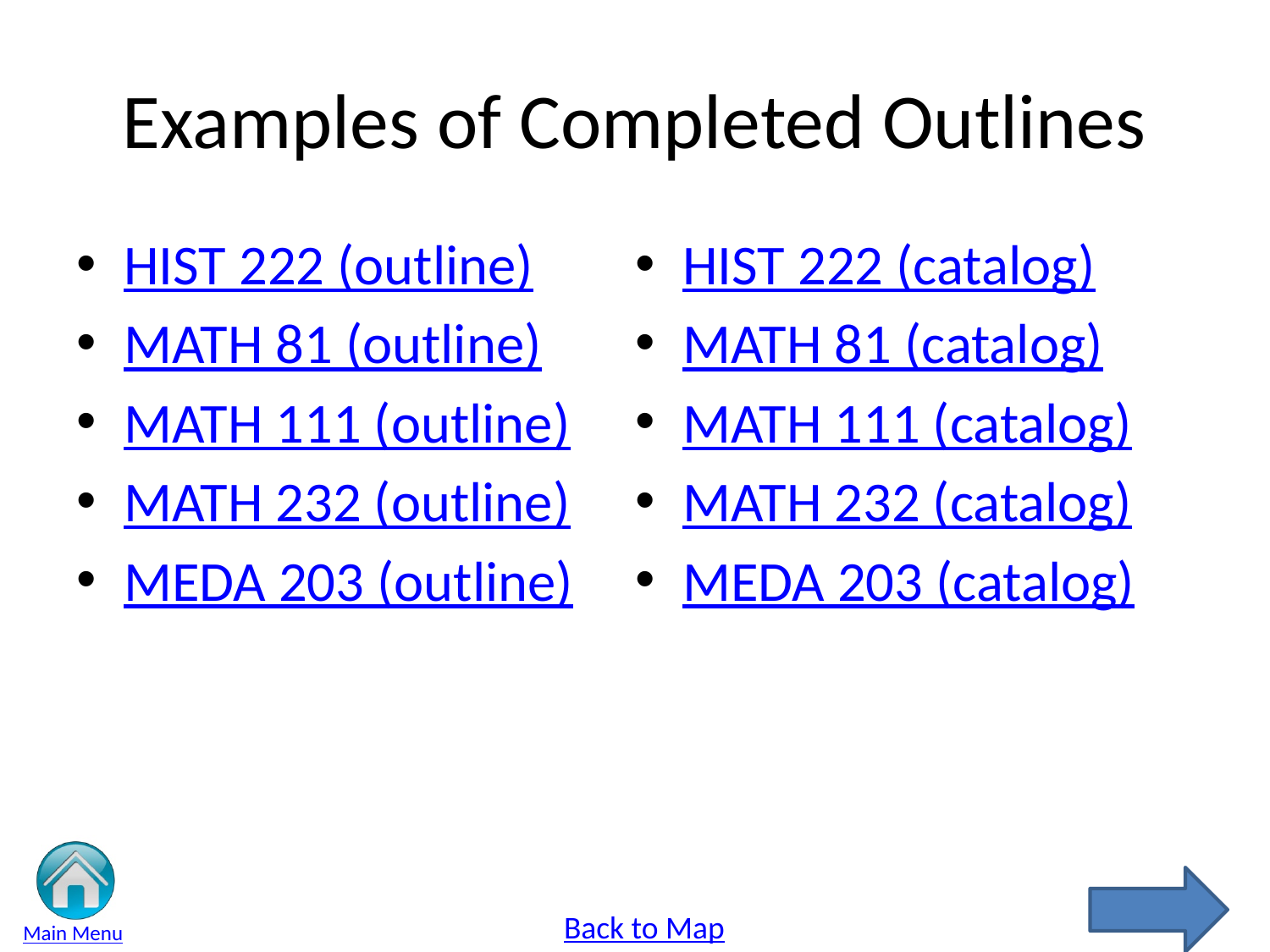

# Examples of Completed Outlines
HIST 222 (outline)
MATH 81 (outline)
MATH 111 (outline)
MATH 232 (outline)
MEDA 203 (outline)

HIST 222 (catalog)
MATH 81 (catalog)
MATH 111 (catalog)
MATH 232 (catalog)
MEDA 203 (catalog)
Back to Map